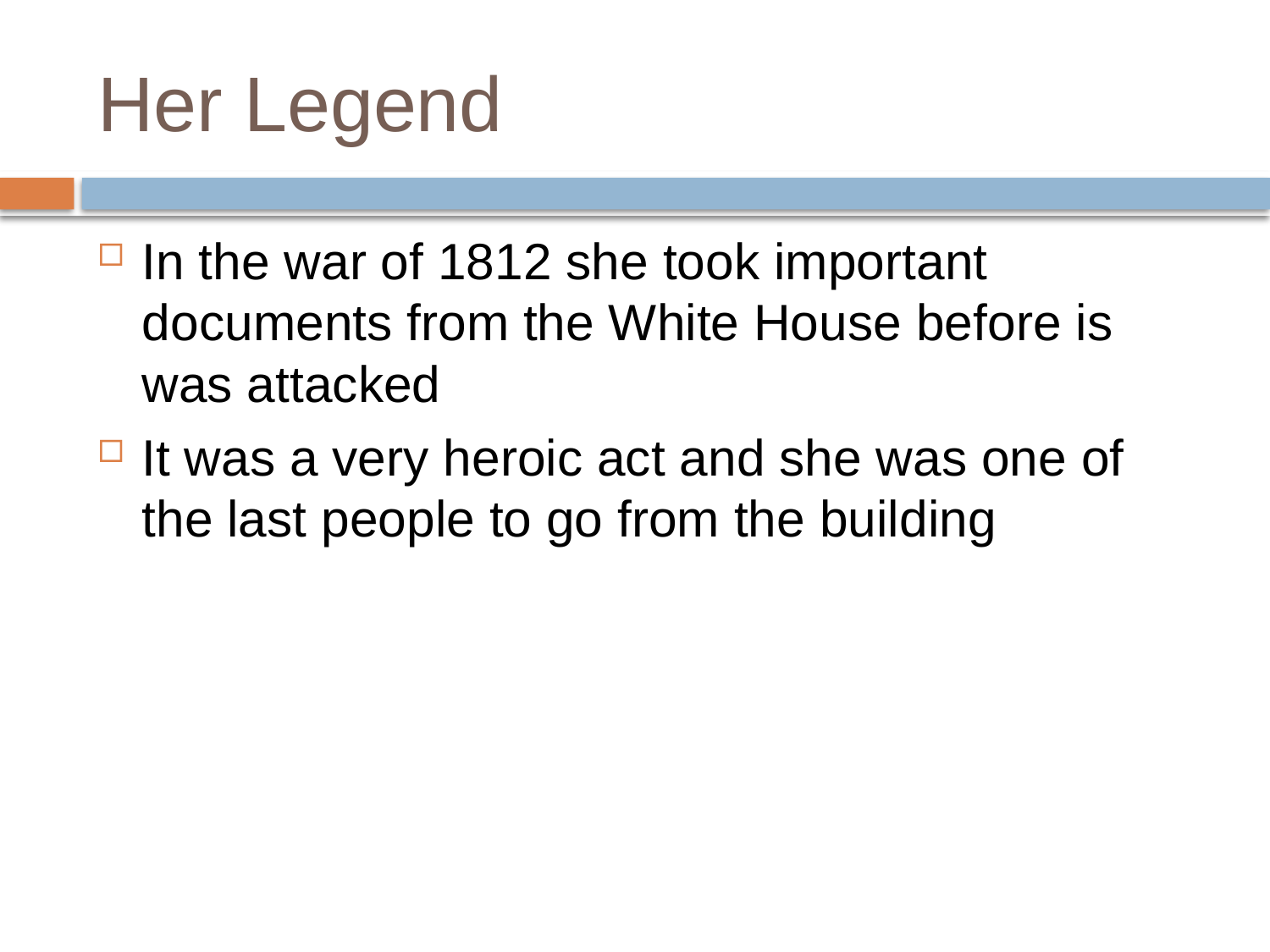

# Her Legend
In the war of 1812 she took important documents from the White House before is was attacked
It was a very heroic act and she was one of the last people to go from the building